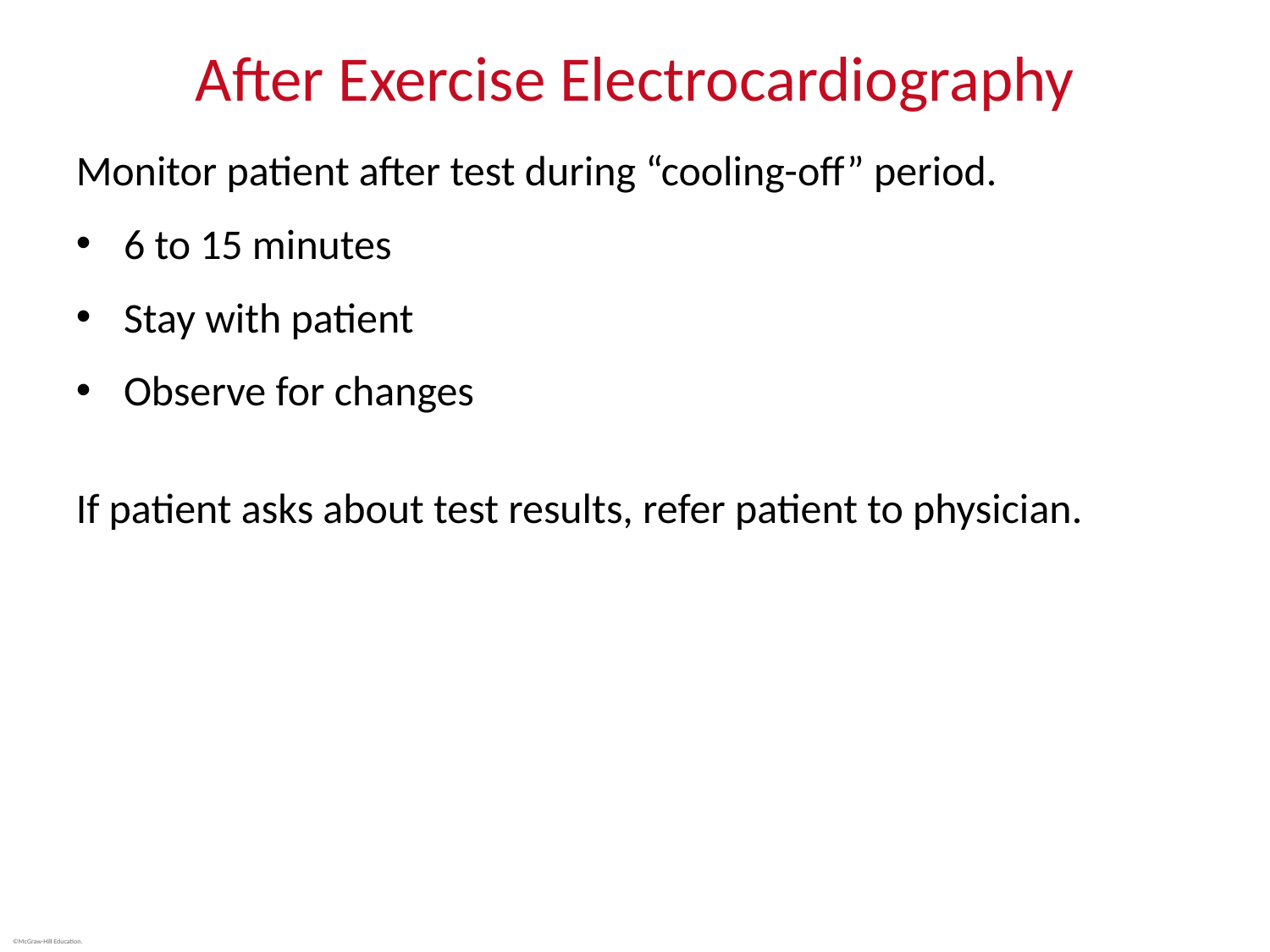

# After Exercise Electrocardiography
Monitor patient after test during “cooling-off” period.
6 to 15 minutes
Stay with patient
Observe for changes
If patient asks about test results, refer patient to physician.